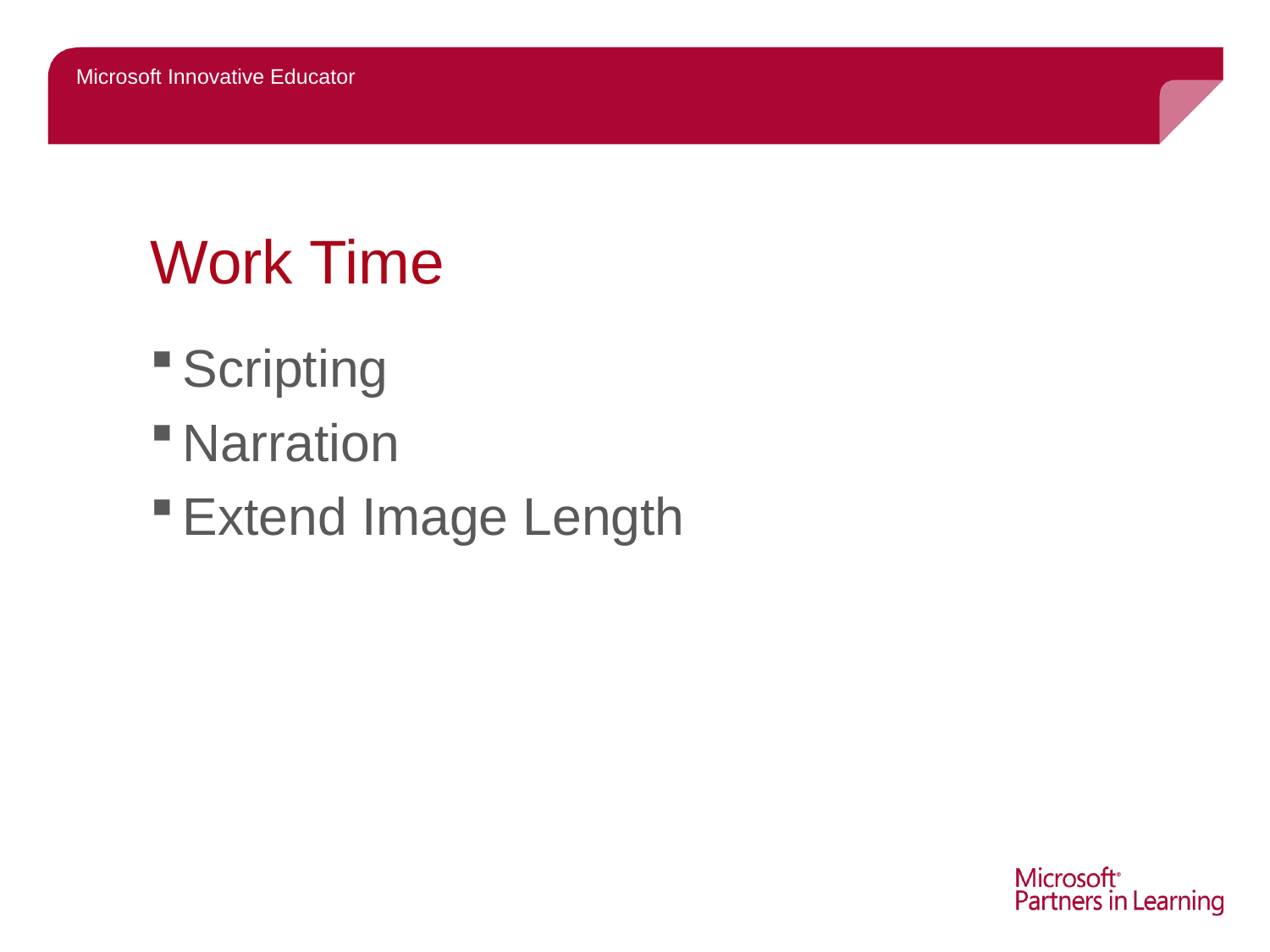

# Work Time
Scripting
Narration
Extend Image Length